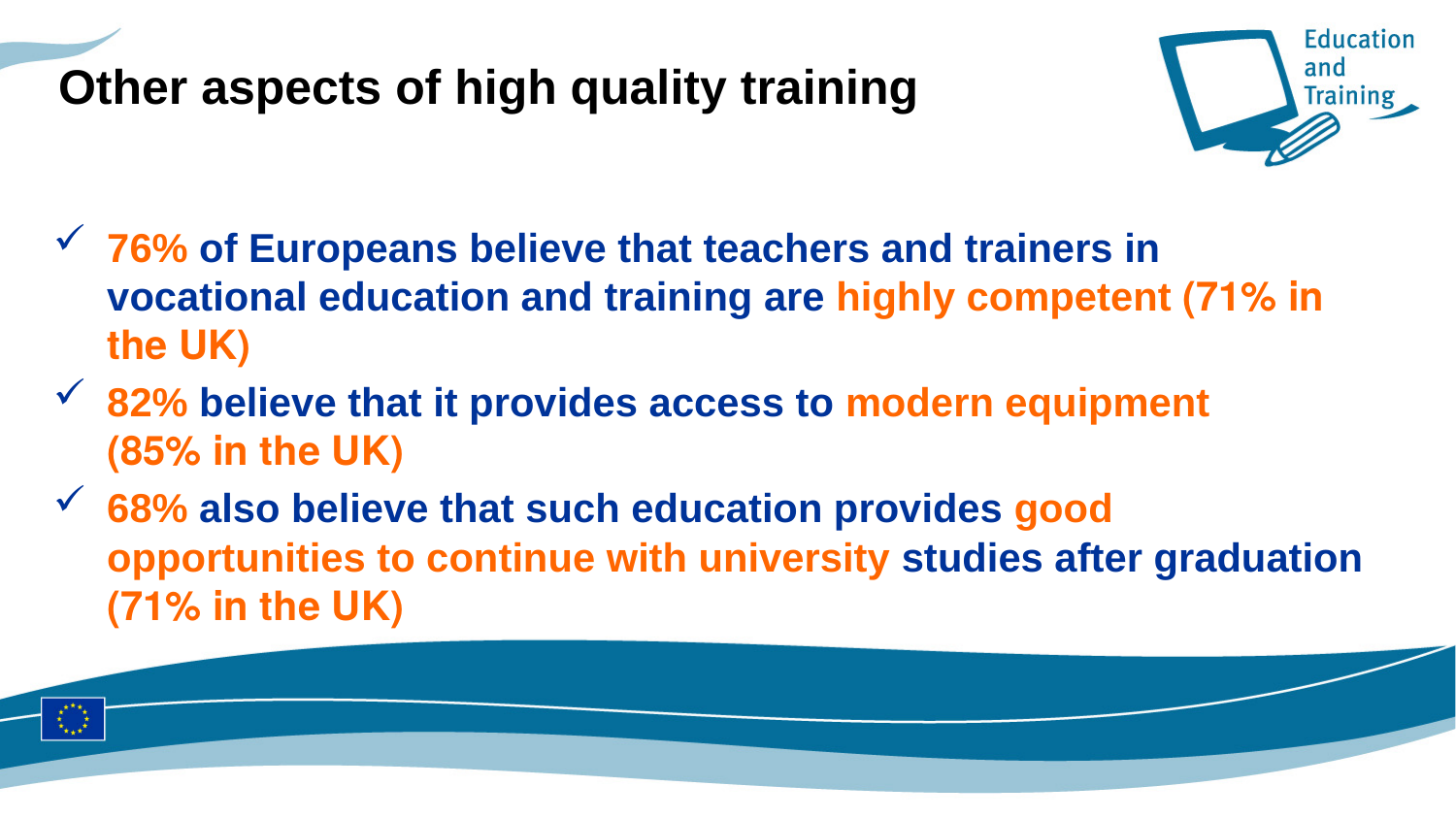

# Other aspects of high quality training
76% of Europeans believe that teachers and trainers in vocational education and training are highly competent (71% in the UK)
82% believe that it provides access to modern equipment
(85% in the UK)
68% also believe that such education provides good opportunities to continue with university studies after graduation (71% in the UK)